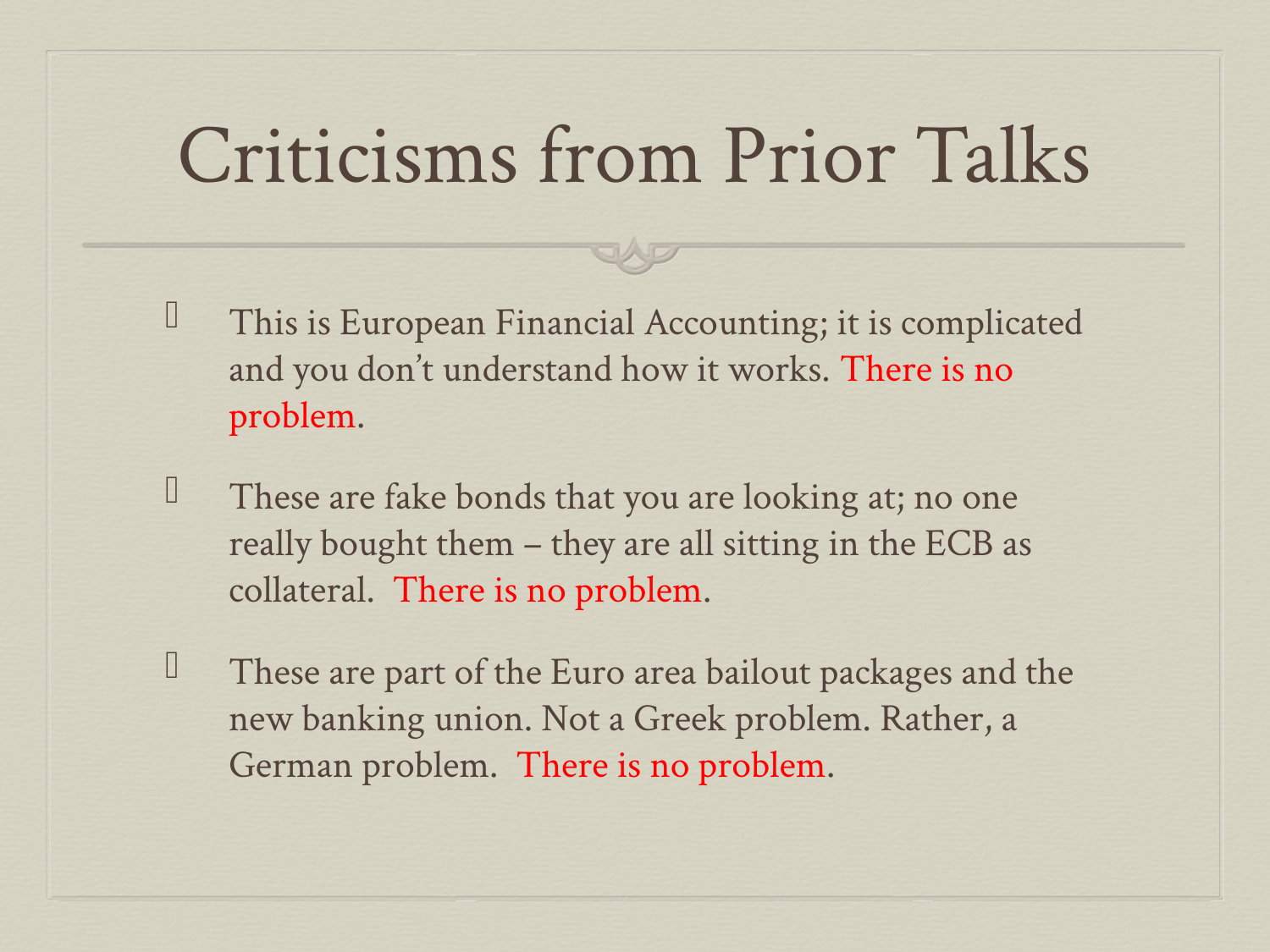

# Criticisms from Prior Talks
This is European Financial Accounting; it is complicated and you don’t understand how it works. There is no problem.
These are fake bonds that you are looking at; no one really bought them – they are all sitting in the ECB as collateral.  There is no problem.
These are part of the Euro area bailout packages and the new banking union. Not a Greek problem. Rather, a German problem.  There is no problem.